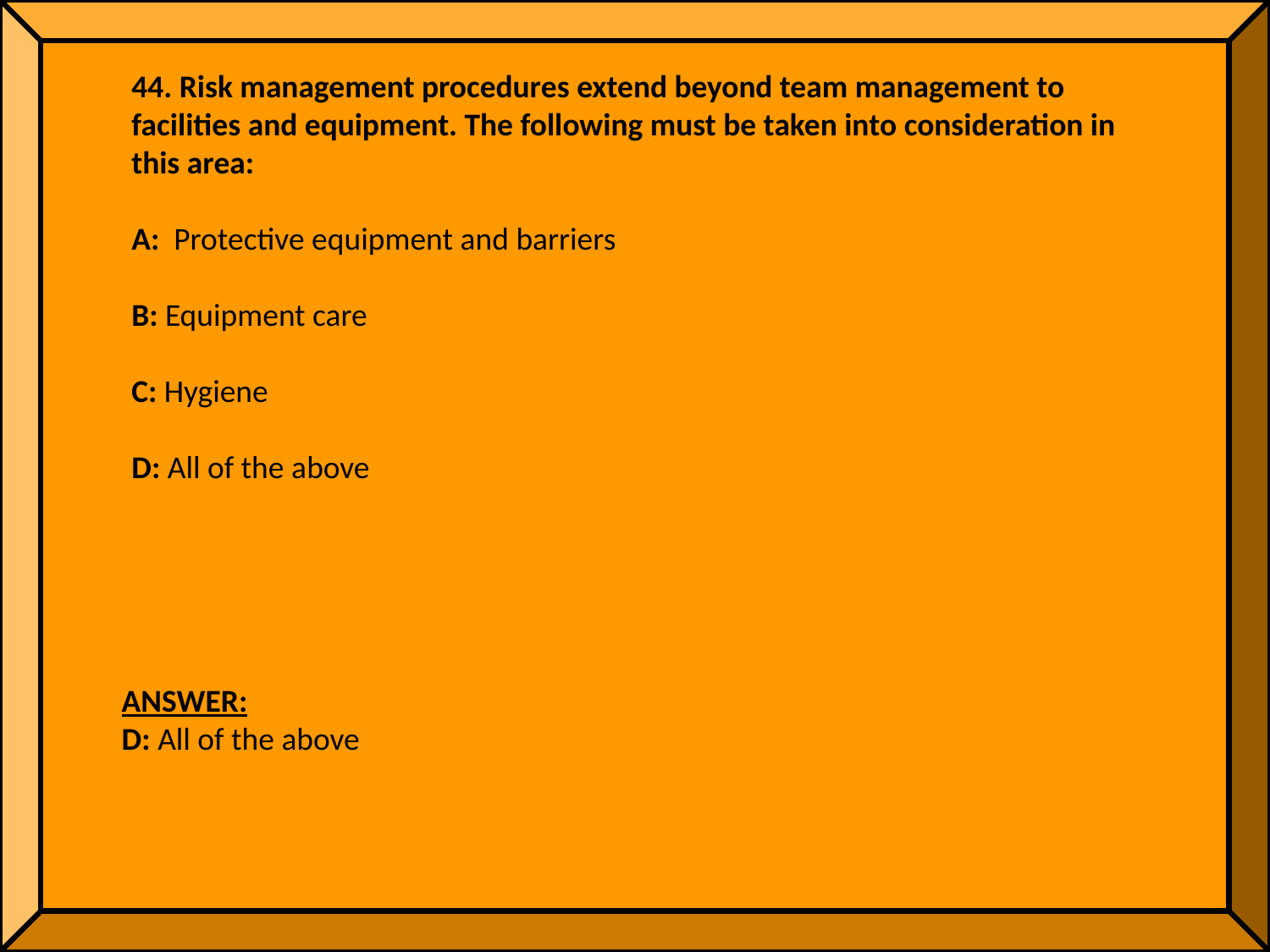

44. Risk management procedures extend beyond team management to facilities and equipment. The following must be taken into consideration in this area:

A:  Protective equipment and barriers

B: Equipment care

C: Hygiene

D: All of the above

ANSWER:
D: All of the above